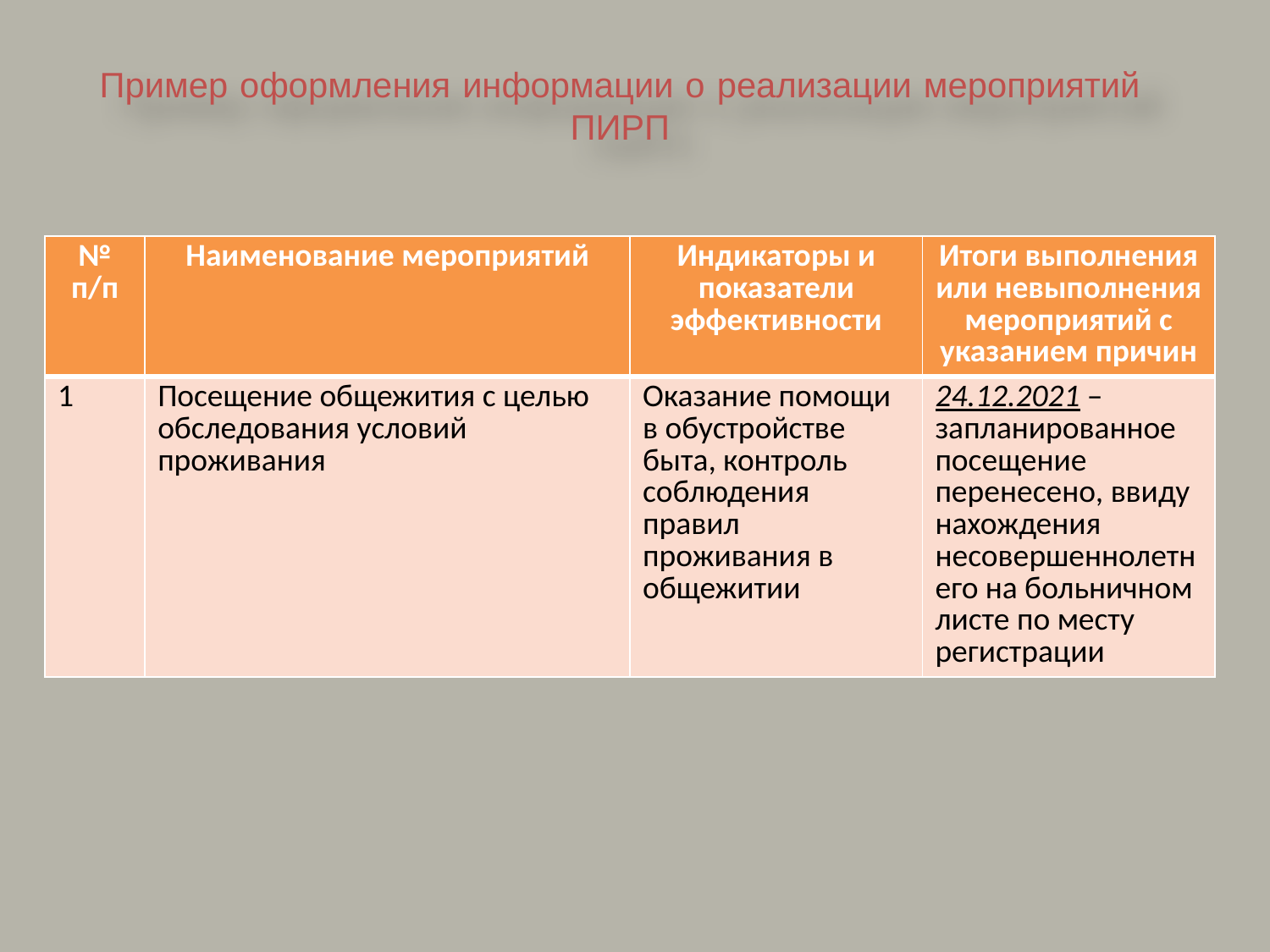

Пример оформления информации о реализации мероприятий ПИРП
| № п/п | Наименование мероприятий | Индикаторы и показатели эффективности | Итоги выполнения или невыполнения мероприятий с указанием причин |
| --- | --- | --- | --- |
| 1 | Посещение общежития с целью обследования условий проживания | Оказание помощи в обустройстве быта, контроль соблюдения правил проживания в общежитии | 24.12.2021 – запланированное посещение перенесено, ввиду нахождения несовершеннолетнего на больничном листе по месту регистрации |